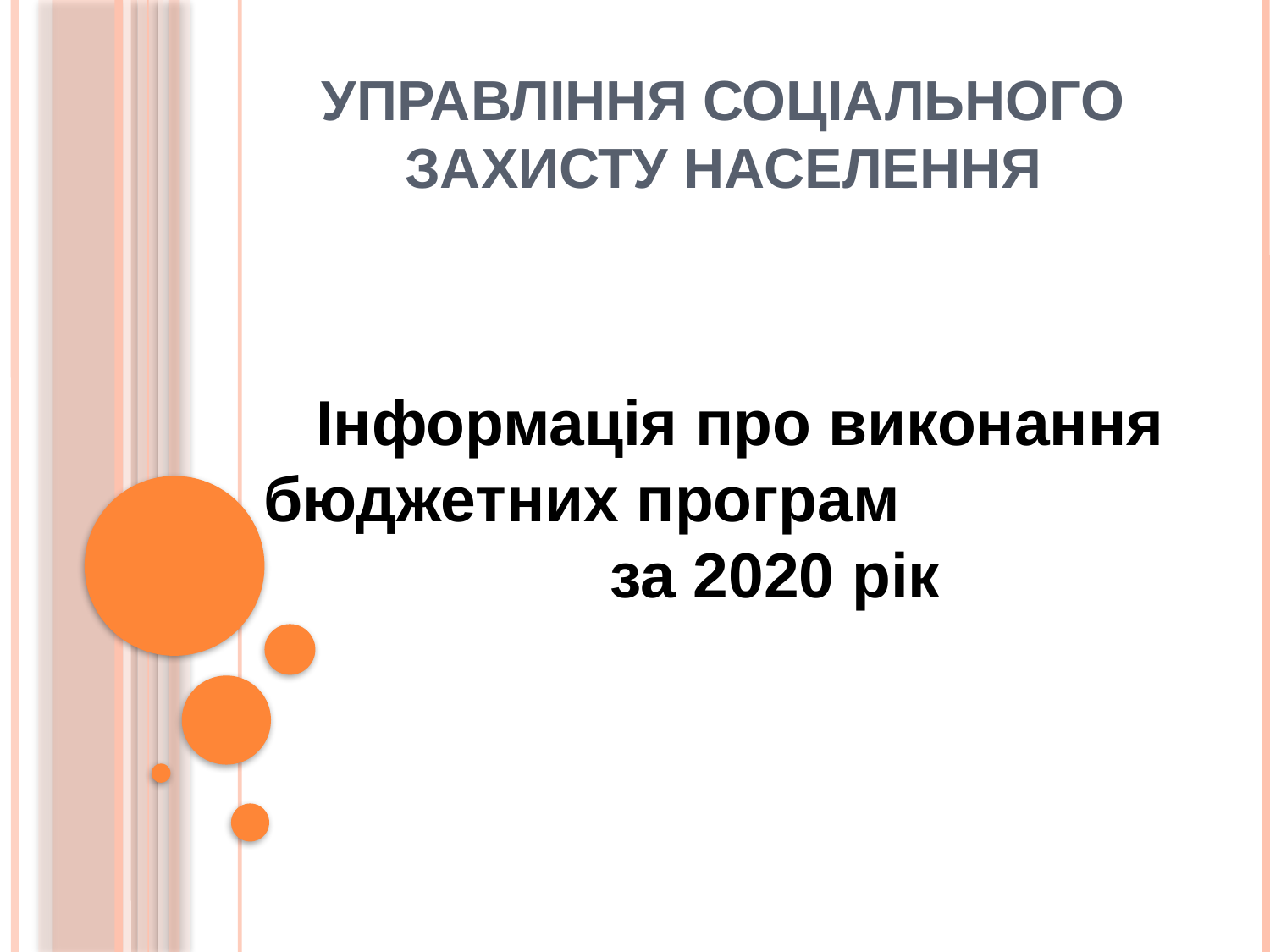

# Управління соціального захисту населення
Інформація про виконання бюджетних програм                       за 2020 рік